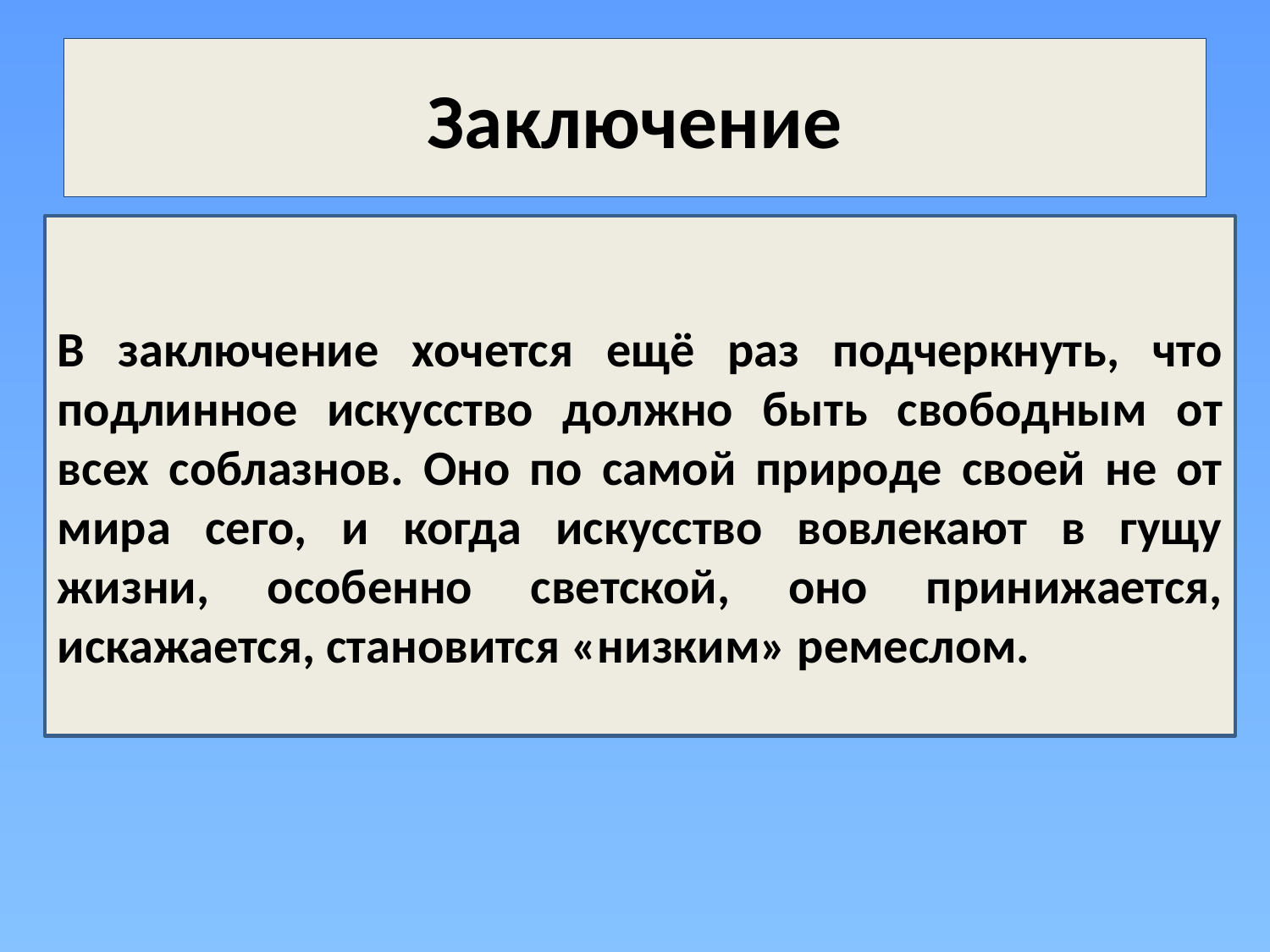

# Заключение

В заключение хочется ещё раз подчеркнуть, что подлинное искусство должно быть свободным от всех соблазнов. Оно по самой природе своей не от мира сего, и когда искусство вовлекают в гущу жизни, особенно светской, оно принижается, искажается, становится «низким» ремеслом.